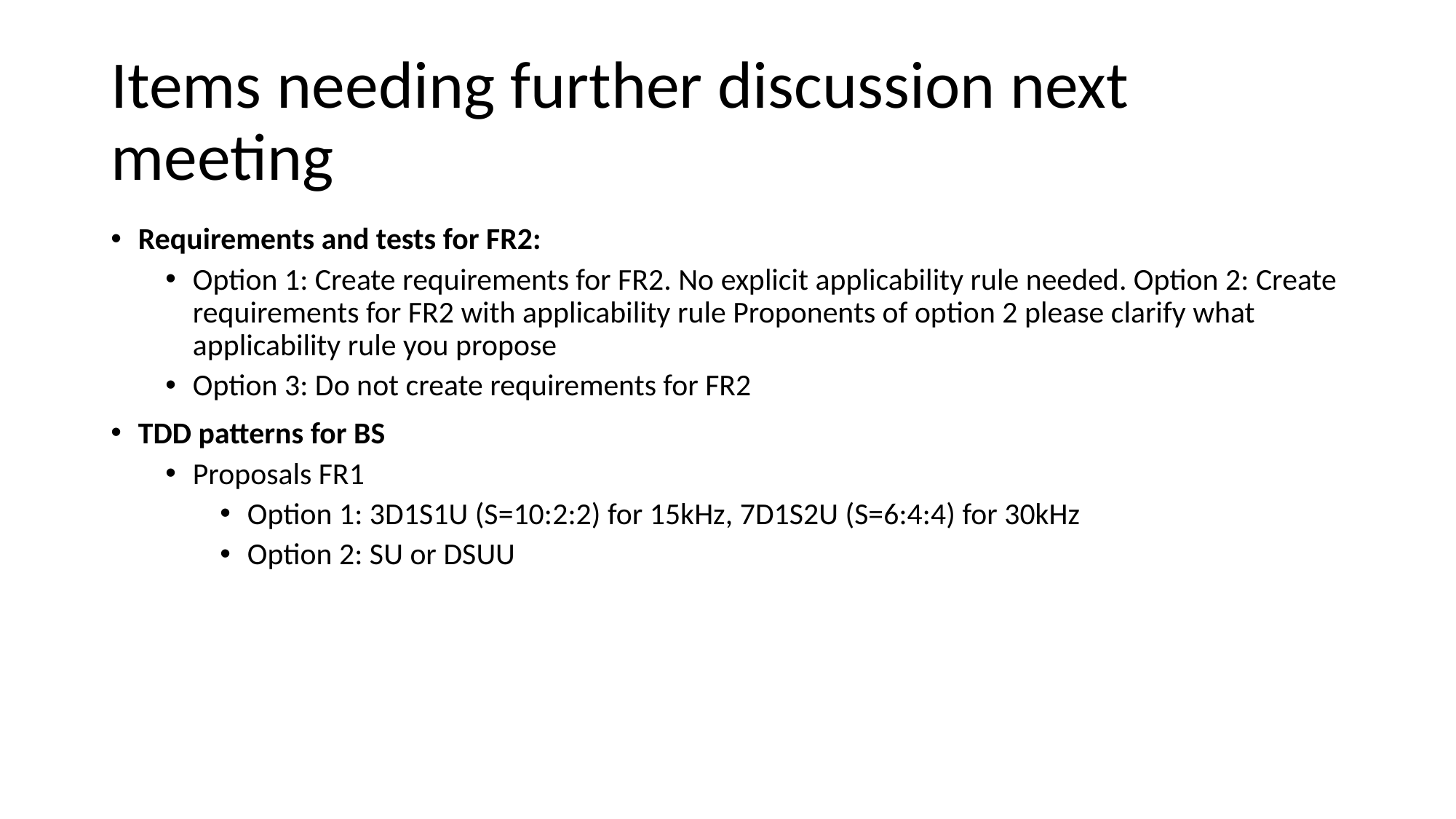

# Items needing further discussion next meeting
Requirements and tests for FR2:
Option 1: Create requirements for FR2. No explicit applicability rule needed. Option 2: Create requirements for FR2 with applicability rule Proponents of option 2 please clarify what applicability rule you propose
Option 3: Do not create requirements for FR2
TDD patterns for BS
Proposals FR1
Option 1: 3D1S1U (S=10:2:2) for 15kHz, 7D1S2U (S=6:4:4) for 30kHz
Option 2: SU or DSUU